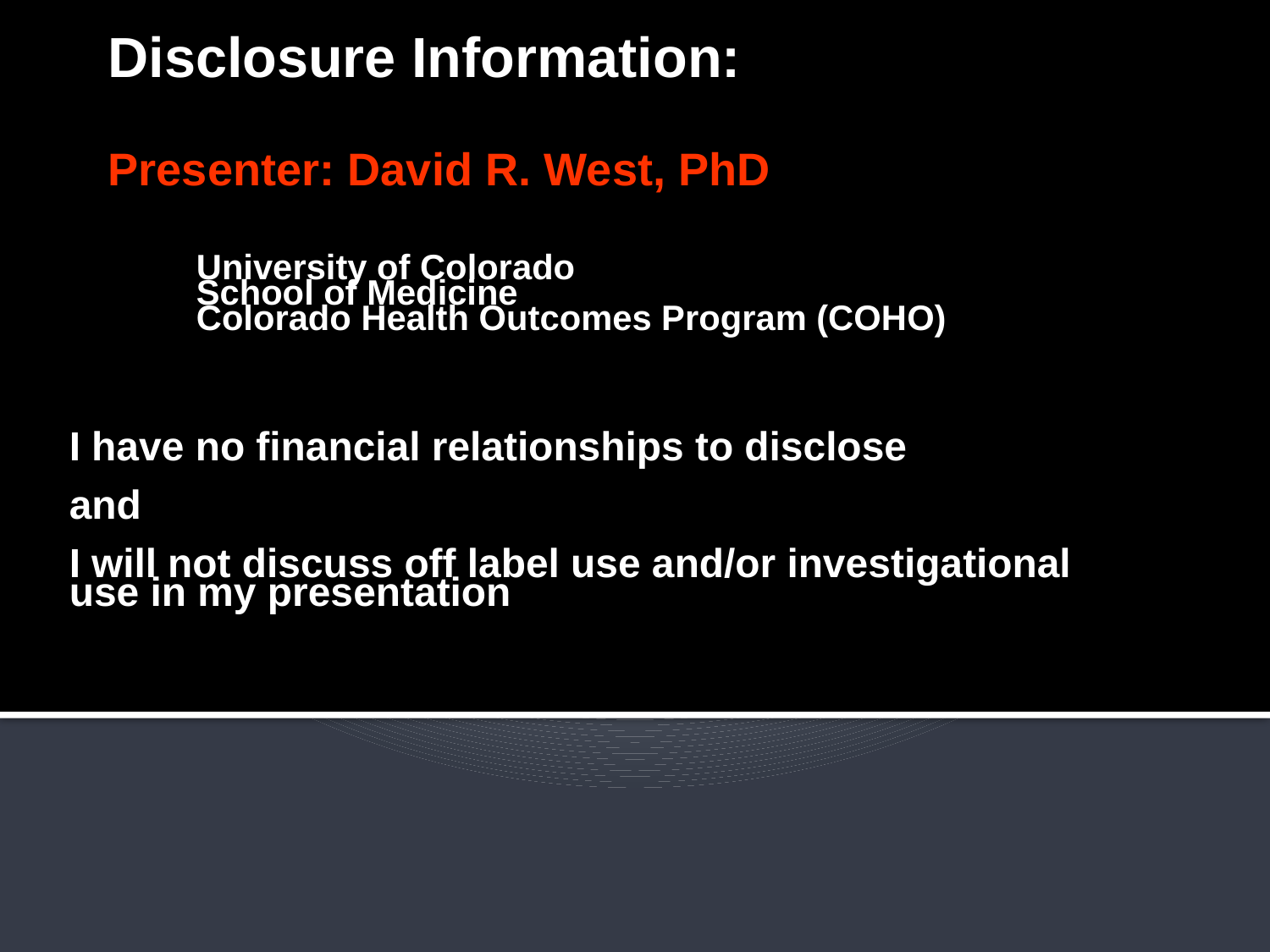

# Disclosure Information: Presenter: David R. West, PhD

	University of Colorado
	School of Medicine
	Colorado Health Outcomes Program (COHO)

I have no financial relationships to disclose

and

I will not discuss off label use and/or investigational use in my presentation